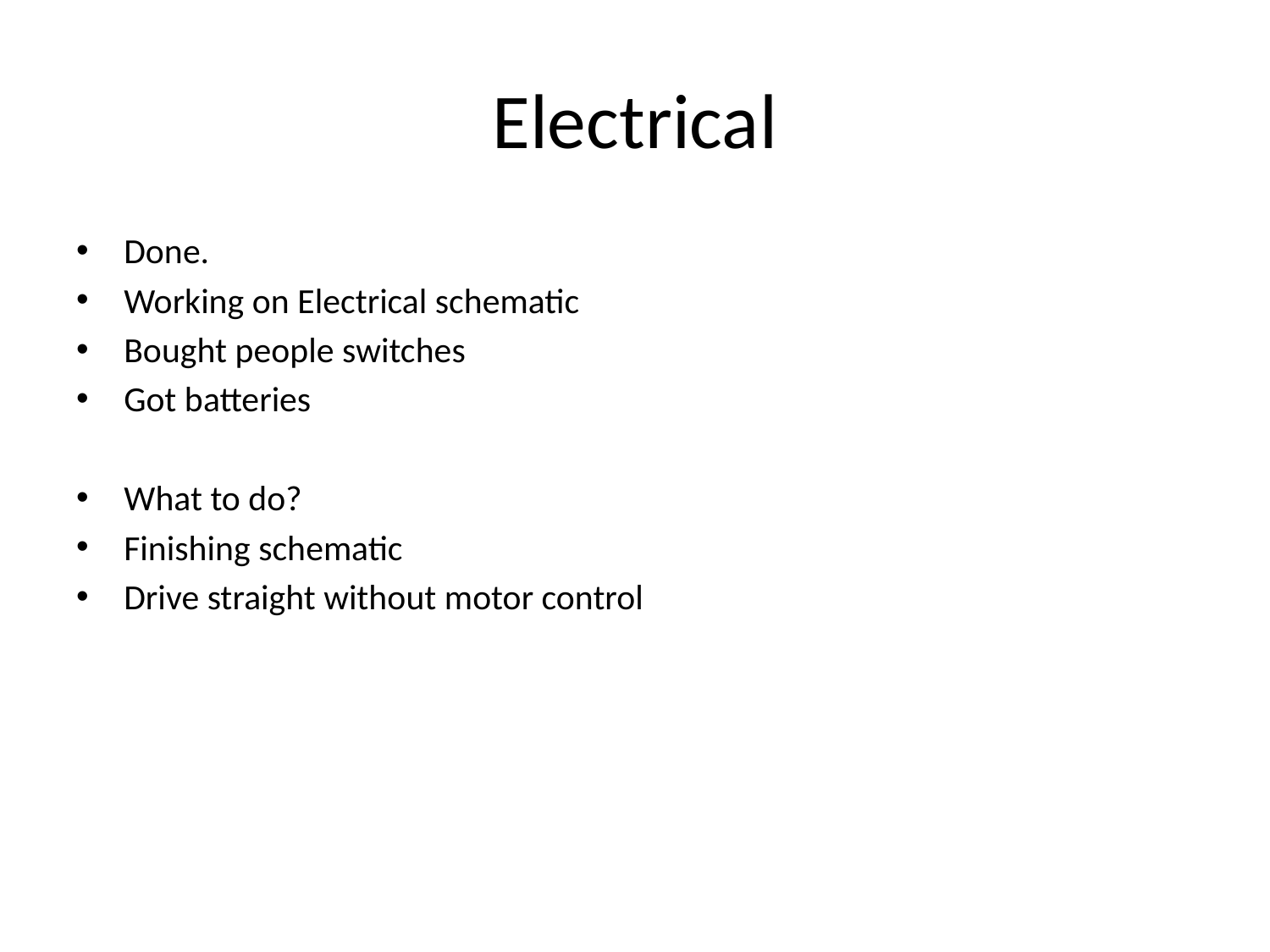

# Electrical
Done.
Working on Electrical schematic
Bought people switches
Got batteries

What to do?
Finishing schematic
Drive straight without motor control